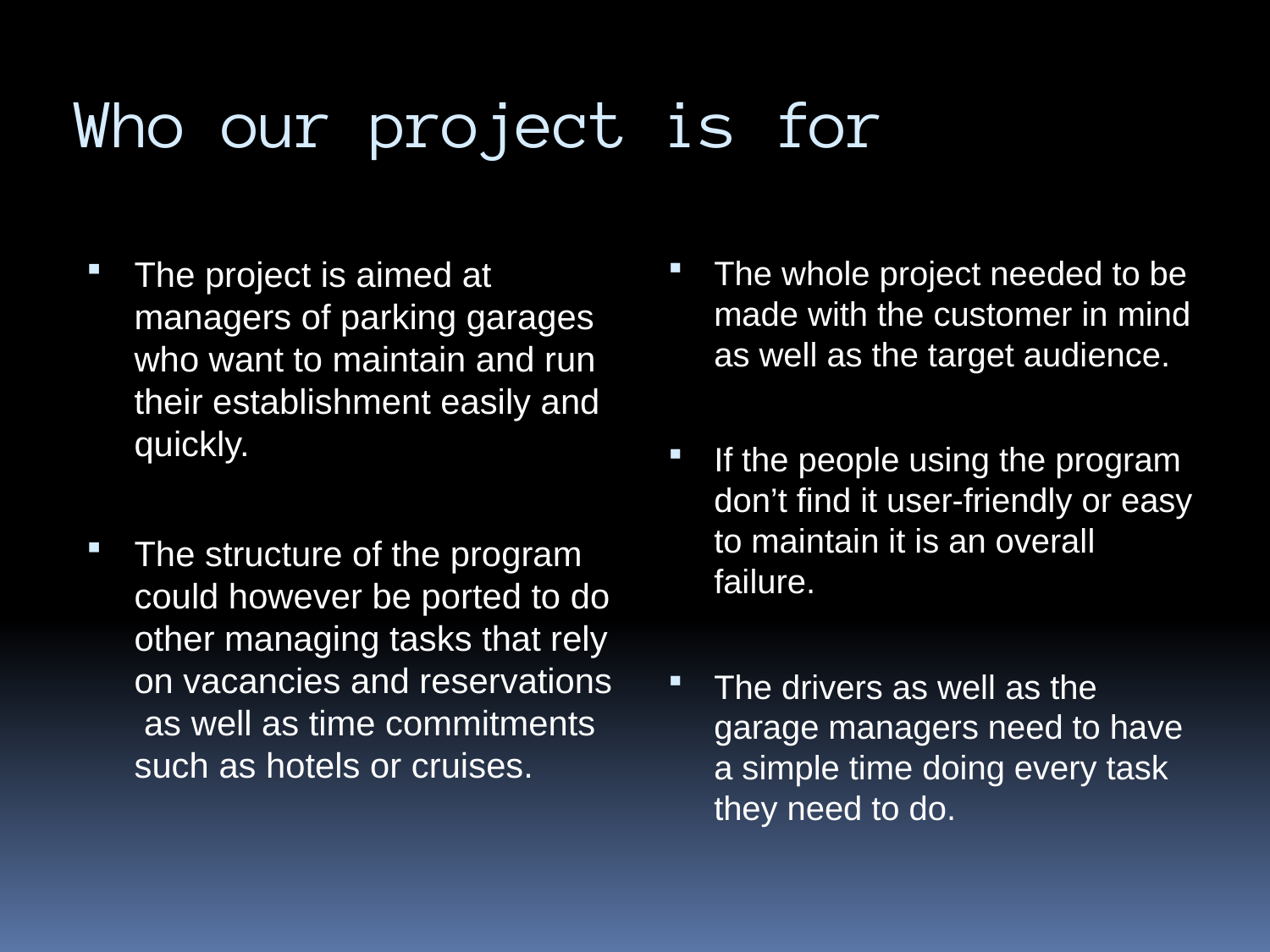

# Who our project is for
The project is aimed at managers of parking garages who want to maintain and run their establishment easily and quickly.

The structure of the program could however be ported to do other managing tasks that rely on vacancies and reservations  as well as time commitments such as hotels or cruises.
The whole project needed to be made with the customer in mind as well as the target audience.

If the people using the program don’t find it user-friendly or easy to maintain it is an overall failure.

The drivers as well as the garage managers need to have a simple time doing every task they need to do.